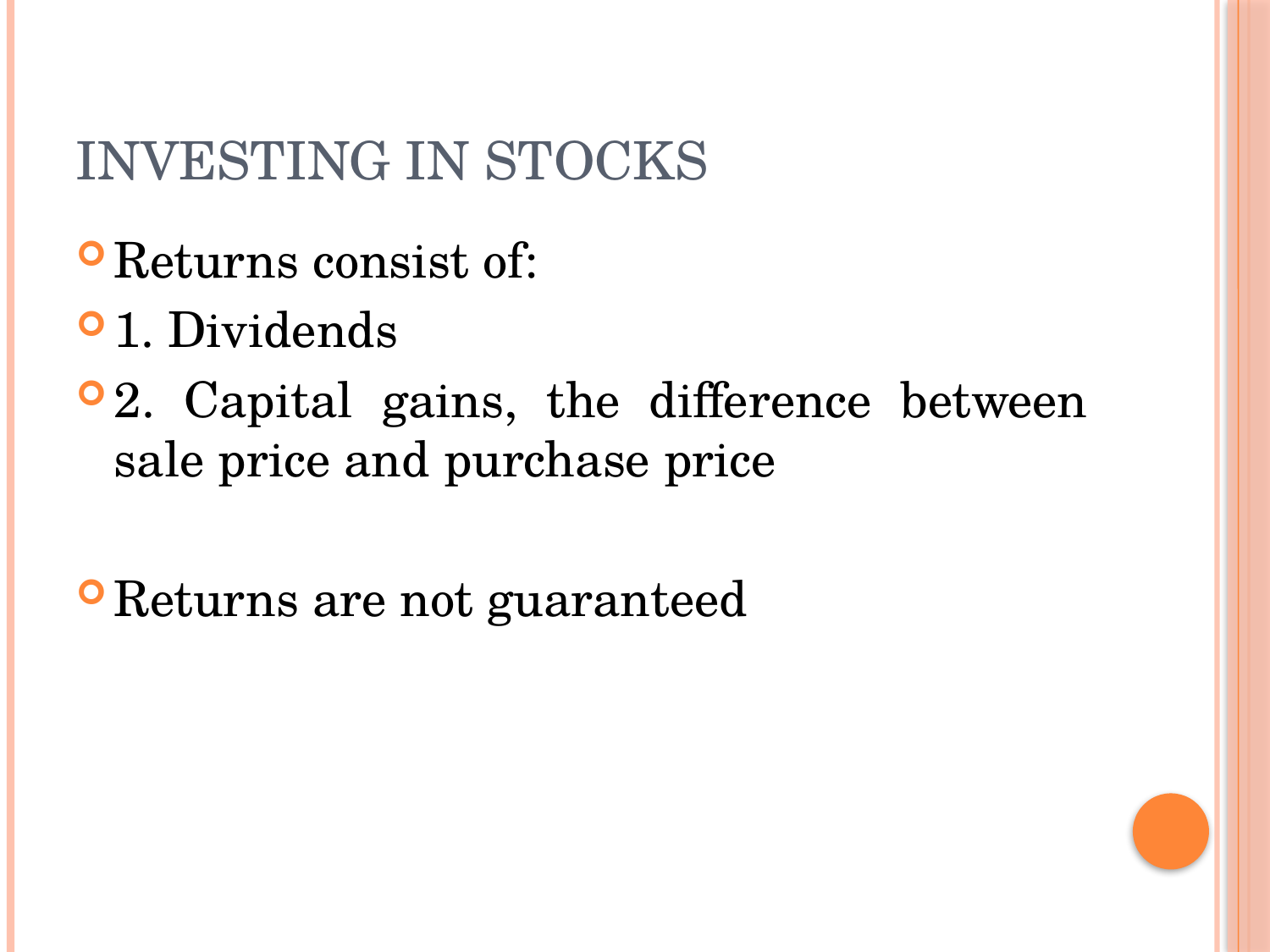

# Investing in stocks
Returns consist of:
1. Dividends
2. Capital gains, the difference between sale price and purchase price

Returns are not guaranteed